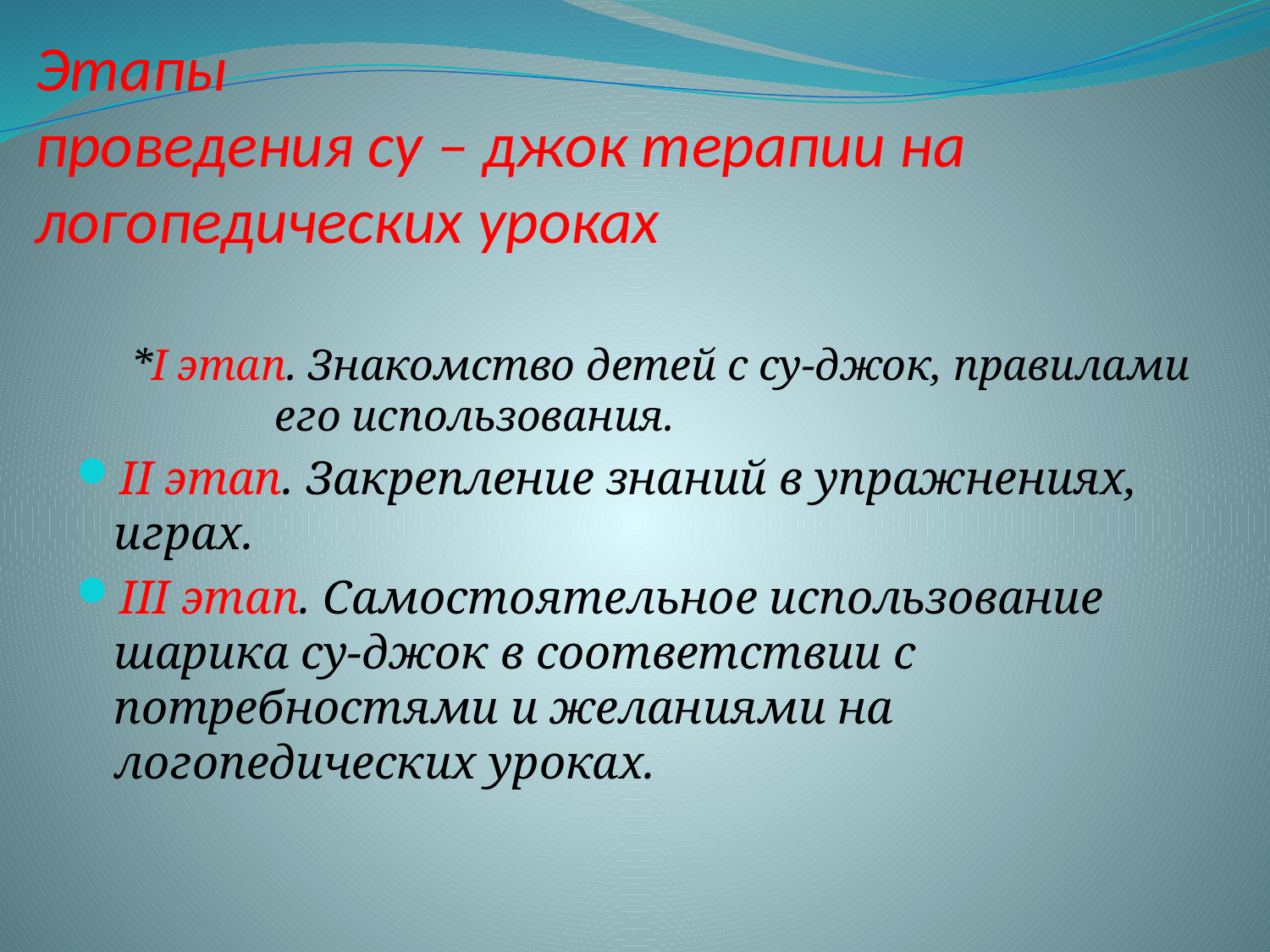

# Этапы проведения су – джок терапии на логопедических уроках

*I этап. Знакомство детей с су-джок, правилами           его использования.
II этап. Закрепление знаний в упражнениях, играх.
III этап. Самостоятельное использование шарика су-джок в соответствии с потребностями и желаниями на логопедических уроках.